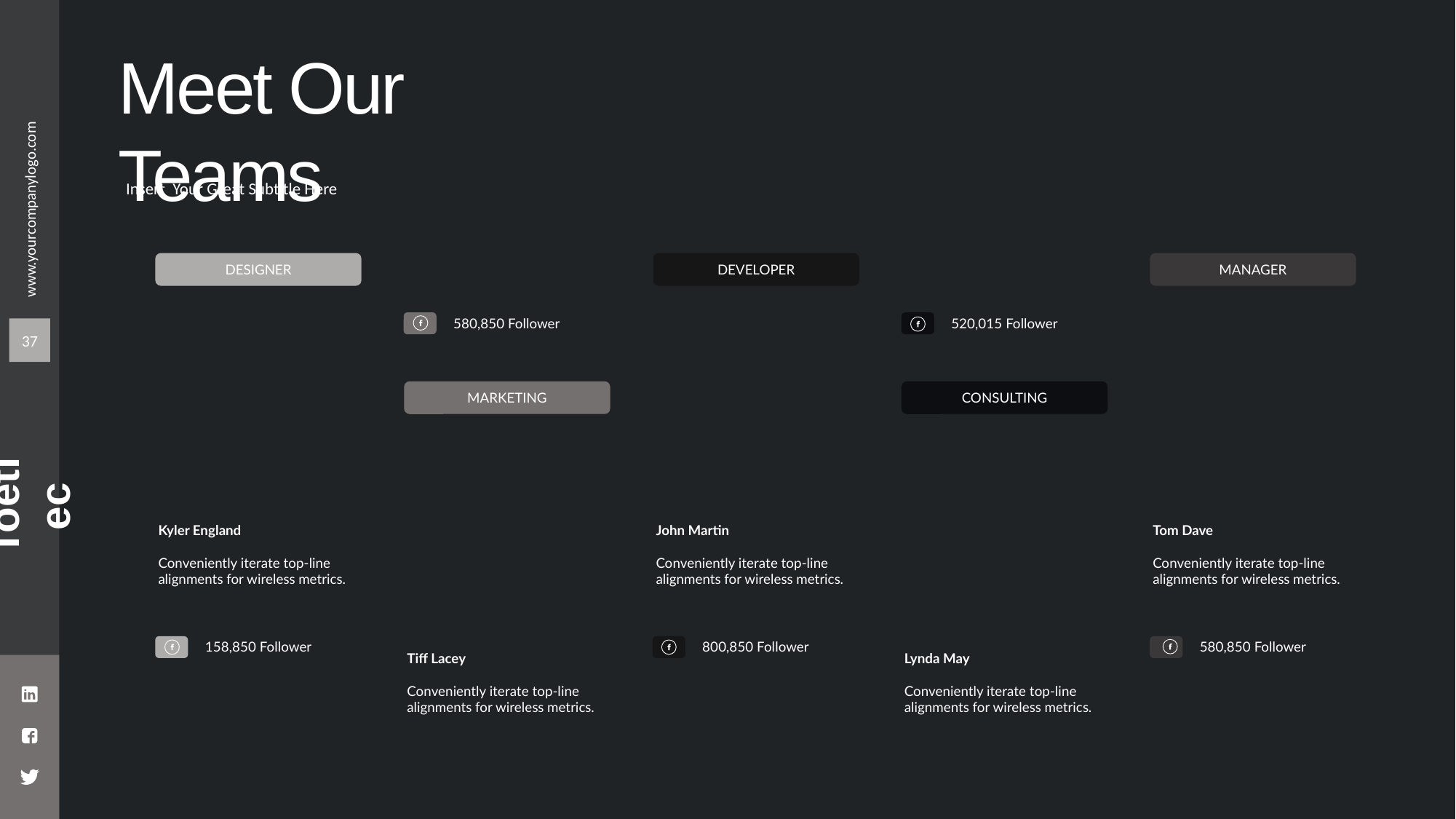

Meet Our Teams
Insert  Your Great Subtitle Here
DESIGNER
DEVELOPER
MANAGER

580,850 Follower
520,015 Follower

37
CONSULTING
MARKETING

Kyler England

Conveniently iterate top-line alignments for wireless metrics.
John Martin

Conveniently iterate top-line alignments for wireless metrics.
Tom Dave

Conveniently iterate top-line alignments for wireless metrics.
158,850 Follower
800,850 Follower
580,850 Follower

Lynda May

Conveniently iterate top-line alignments for wireless metrics.
Tiff Lacey

Conveniently iterate top-line alignments for wireless metrics.